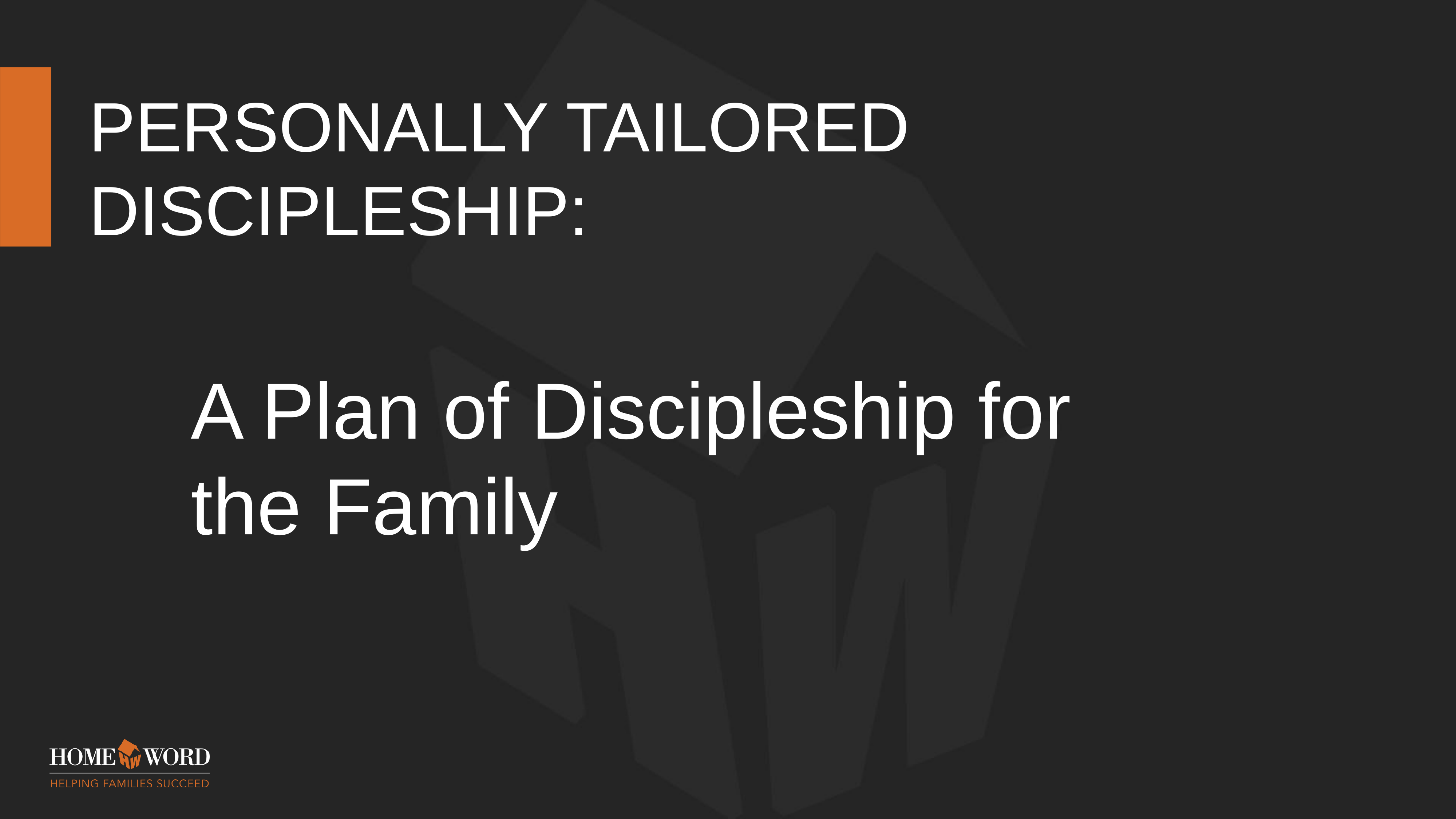

# Personally Tailored Discipleship:
A Plan of Discipleship for the Family